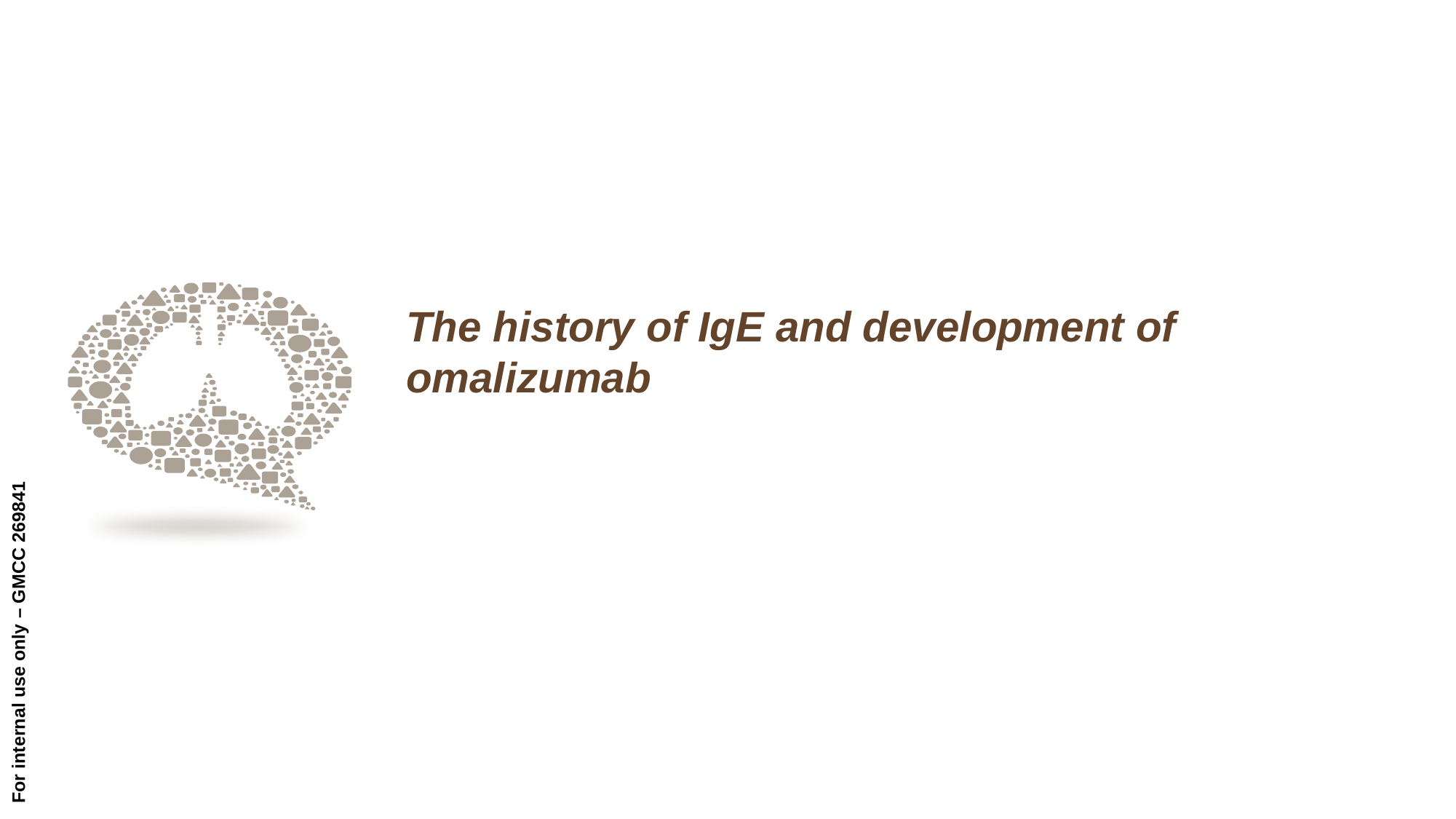

# The history of IgE and development of omalizumab